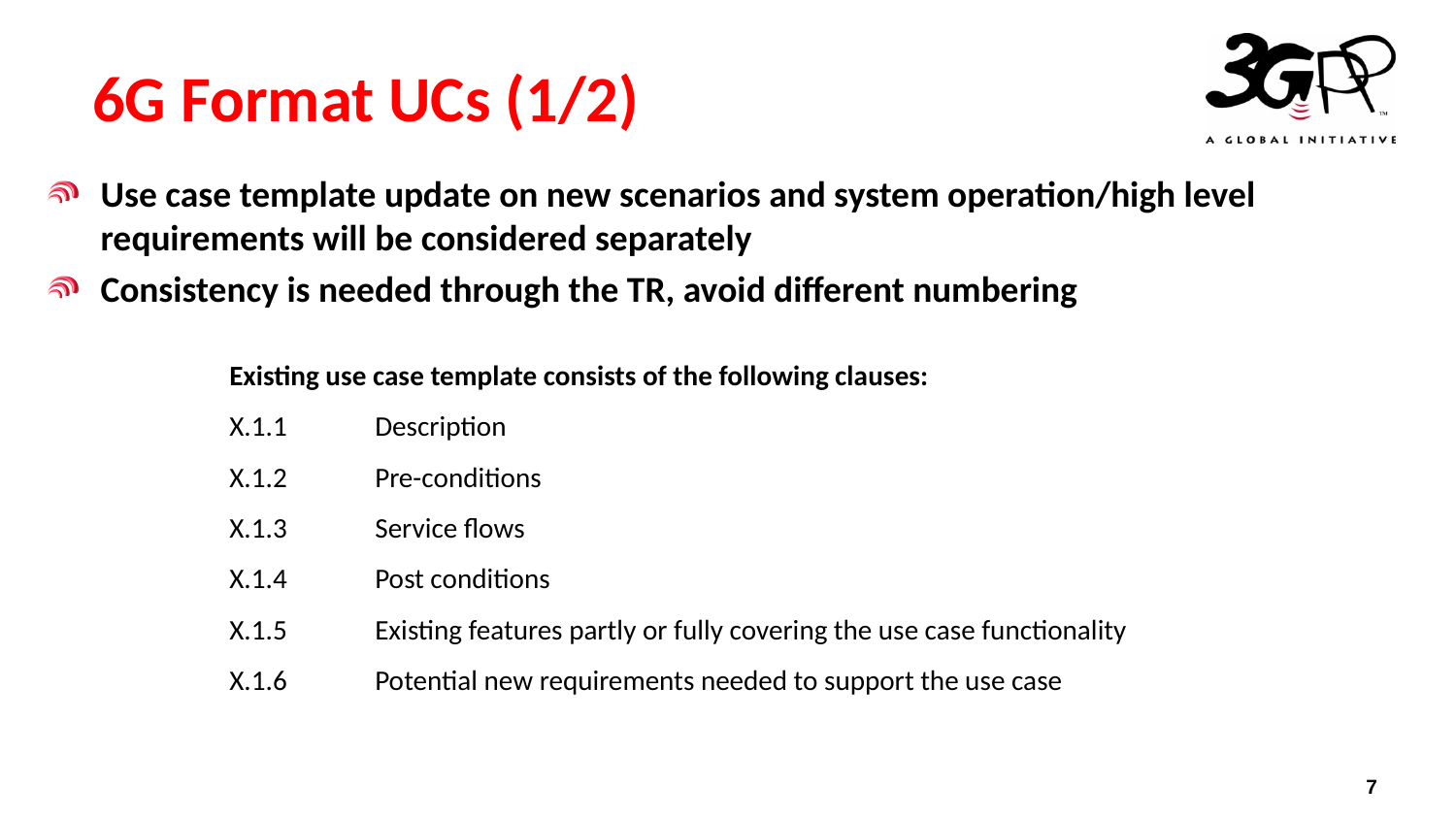

# 6G Format UCs (1/2)
Use case template update on new scenarios and system operation/high level requirements will be considered separately
Consistency is needed through the TR, avoid different numbering

Existing use case template consists of the following clauses:
X.1.1	Description
X.1.2	Pre-conditions
X.1.3	Service flows
X.1.4	Post conditions
X.1.5	Existing features partly or fully covering the use case functionality
X.1.6	Potential new requirements needed to support the use case